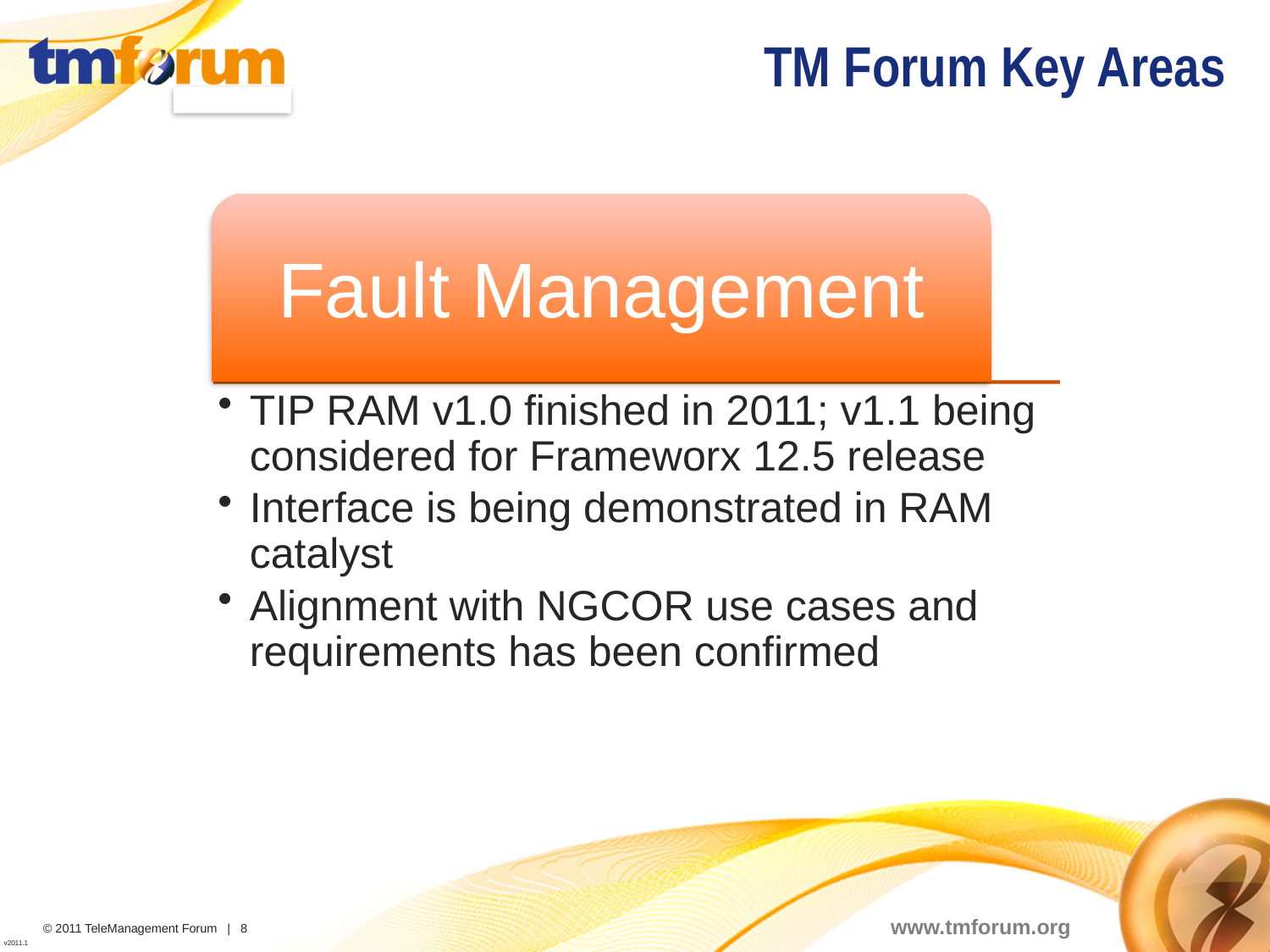

# TM Forum Key Areas

Fault Management
TIP RAM v1.0 finished in 2011; v1.1 being considered for Frameworx 12.5 release
Interface is being demonstrated in RAM catalyst
Alignment with NGCOR use cases and requirements has been confirmed